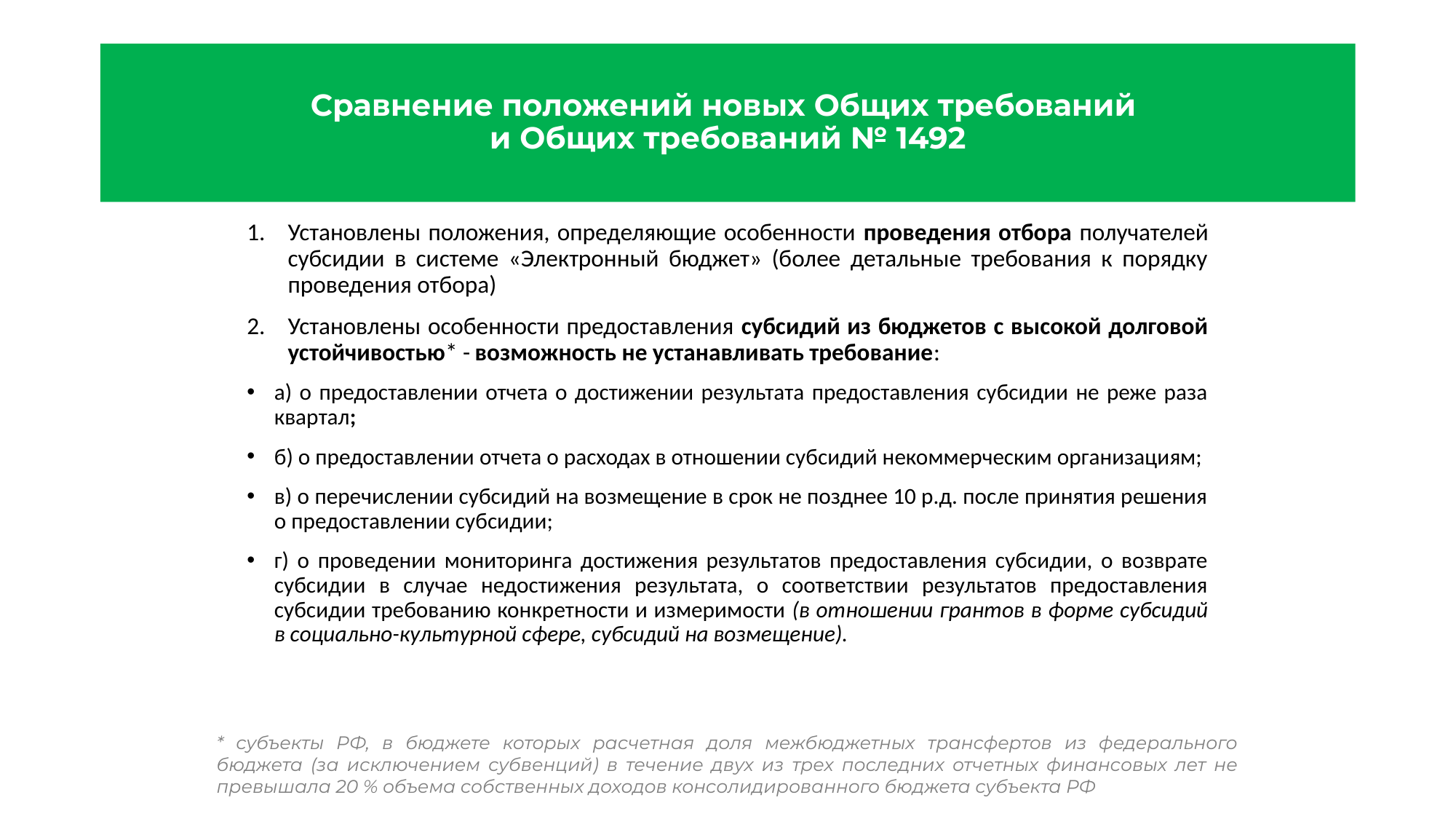

# Сравнение положений новых Общих требований и Общих требований № 1492
Установлены положения, определяющие особенности проведения отбора получателей субсидии в системе «Электронный бюджет» (более детальные требования к порядку проведения отбора)
Установлены особенности предоставления субсидий из бюджетов с высокой долговой устойчивостью* - возможность не устанавливать требование:
а) о предоставлении отчета о достижении результата предоставления субсидии не реже раза квартал;
б) о предоставлении отчета о расходах в отношении субсидий некоммерческим организациям;
в) о перечислении субсидий на возмещение в срок не позднее 10 р.д. после принятия решения о предоставлении субсидии;
г) о проведении мониторинга достижения результатов предоставления субсидии, о возврате субсидии в случае недостижения результата, о соответствии результатов предоставления субсидии требованию конкретности и измеримости (в отношении грантов в форме субсидий в социально-культурной сфере, субсидий на возмещение).
* субъекты РФ, в бюджете которых расчетная доля межбюджетных трансфертов из федерального бюджета (за исключением субвенций) в течение двух из трех последних отчетных финансовых лет не превышала 20 % объема собственных доходов консолидированного бюджета субъекта РФ